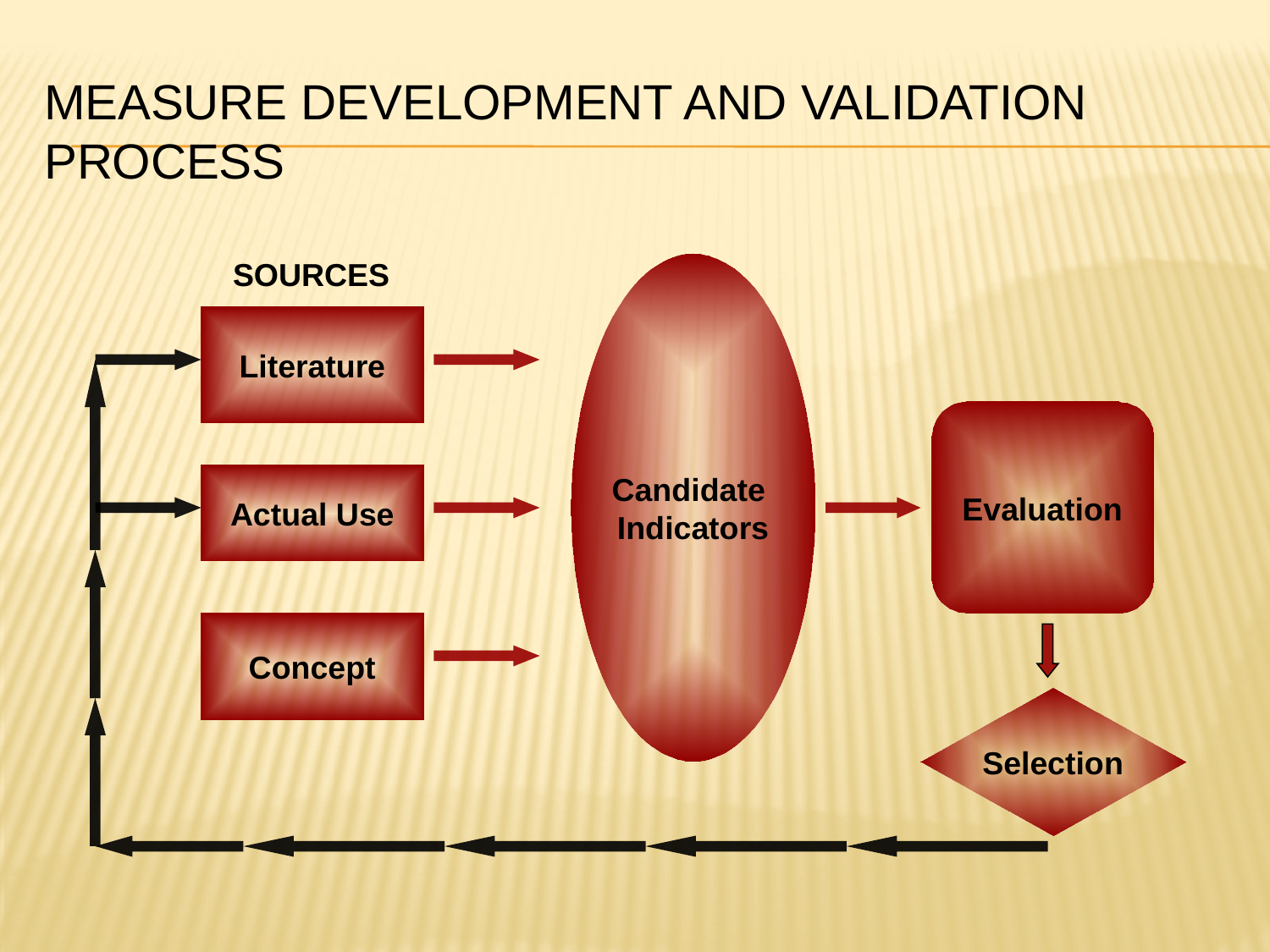

# Measure development and validation process
SOURCES
Candidate
Indicators
Literature

Evaluation

Actual Use

Concept

Selection